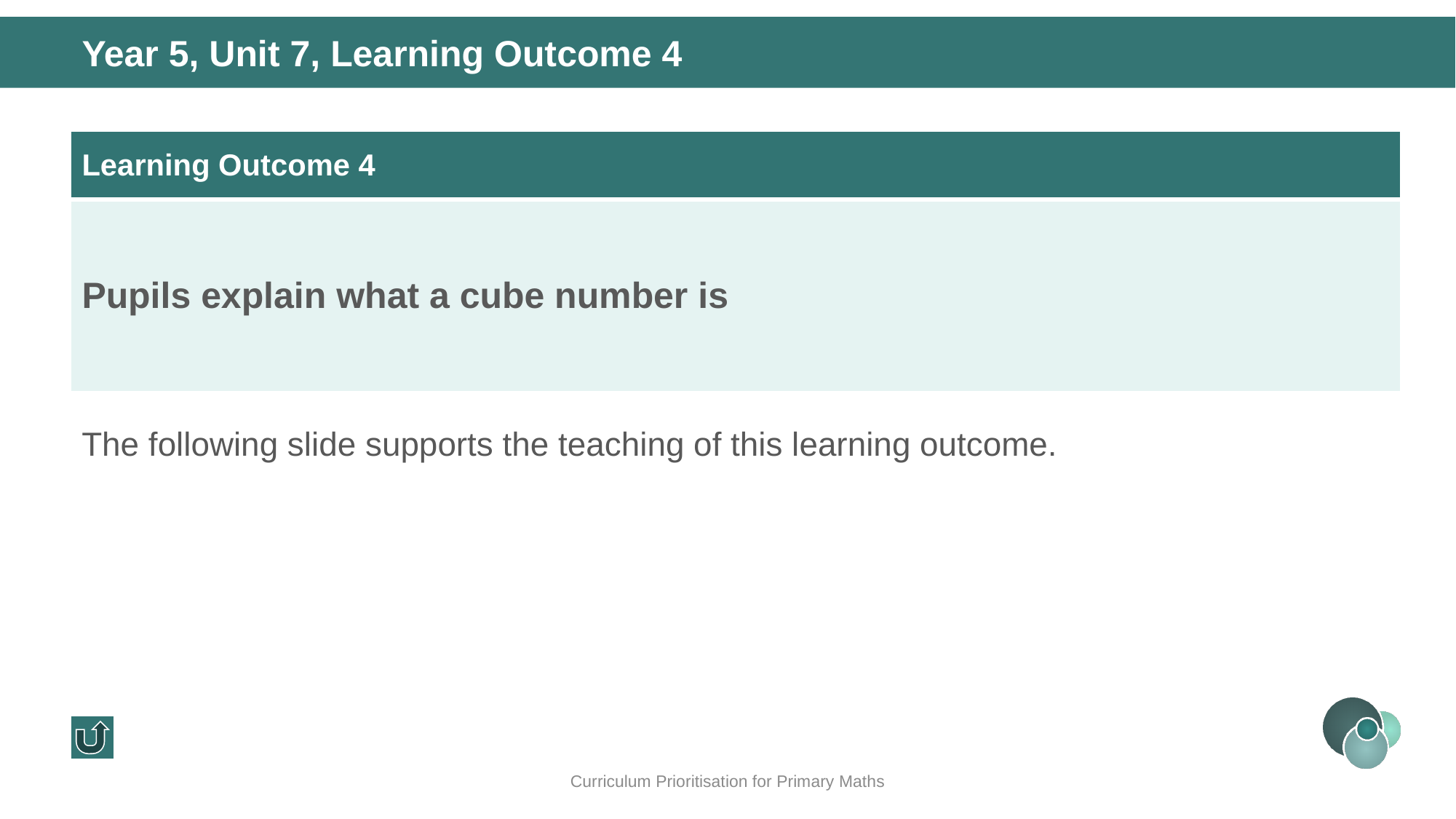

Year 5, Unit 7, Learning Outcome 4
| Learning Outcome 4 |
| --- |
| Pupils explain what a cube number is |
The following slide supports the teaching of this learning outcome.

Curriculum Prioritisation for Primary Maths